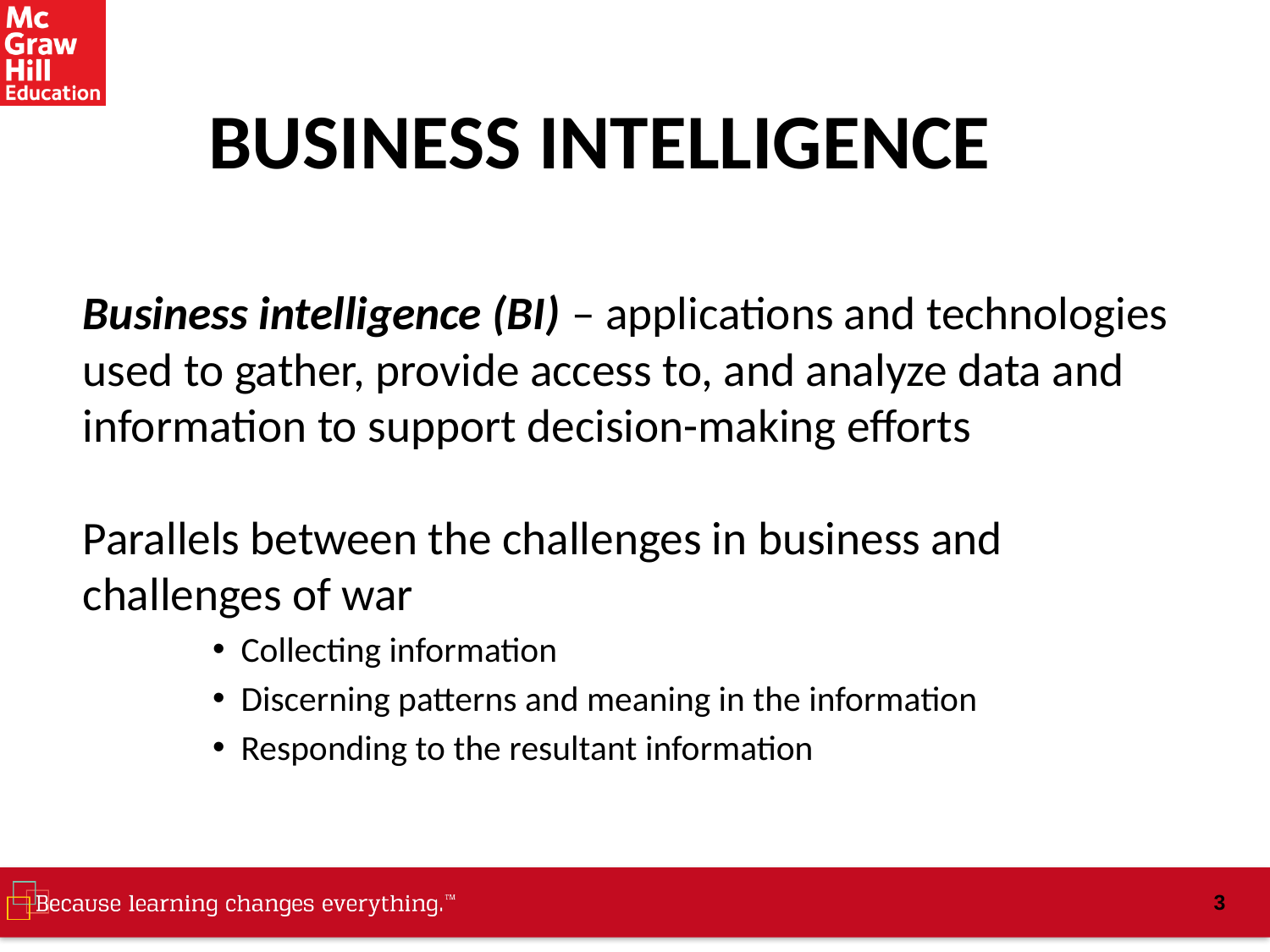

# BUSINESS INTELLIGENCE
Business intelligence (BI) – applications and technologies used to gather, provide access to, and analyze data and information to support decision-making efforts

Parallels between the challenges in business and challenges of war
Collecting information
Discerning patterns and meaning in the information
Responding to the resultant information